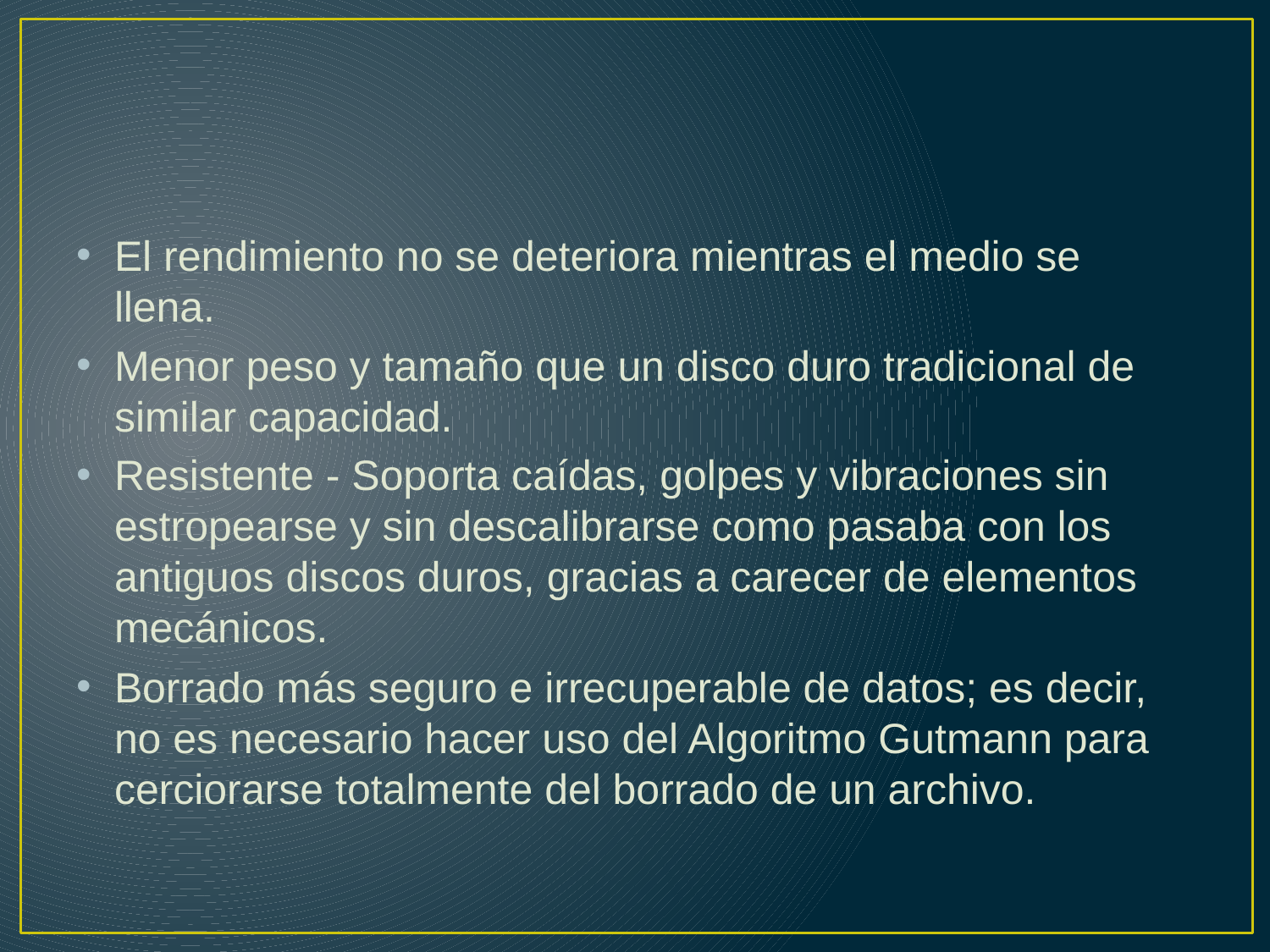

#
El rendimiento no se deteriora mientras el medio se llena.
Menor peso y tamaño que un disco duro tradicional de similar capacidad.
Resistente - Soporta caídas, golpes y vibraciones sin estropearse y sin descalibrarse como pasaba con los antiguos discos duros, gracias a carecer de elementos mecánicos.
Borrado más seguro e irrecuperable de datos; es decir, no es necesario hacer uso del Algoritmo Gutmann para cerciorarse totalmente del borrado de un archivo.